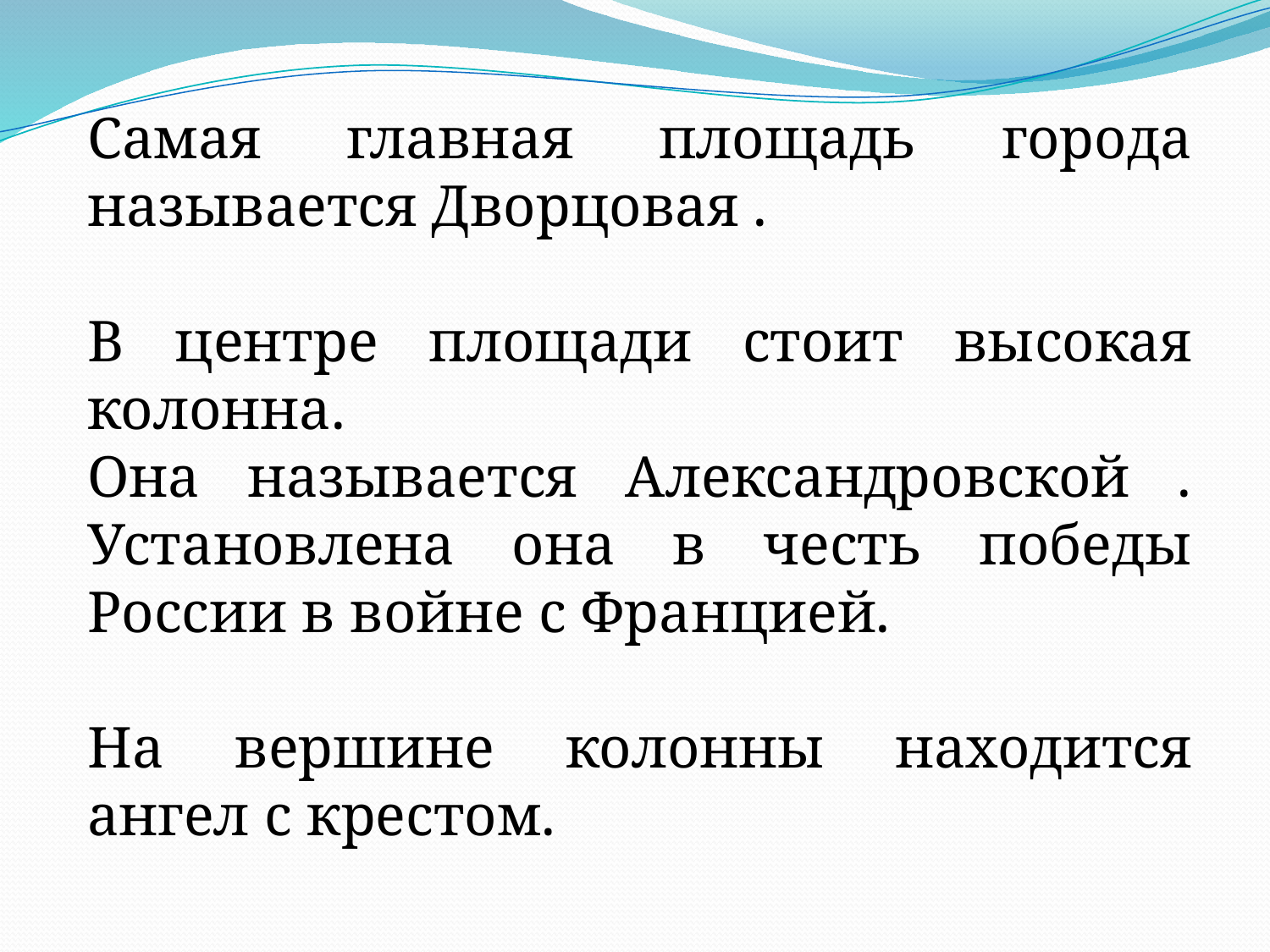

Самая главная площадь города называется Дворцовая .

В центре площади стоит высокая колонна.
Она называется Александровской . Установлена она в честь победы России в войне с Францией.

На вершине колонны находится ангел с крестом.